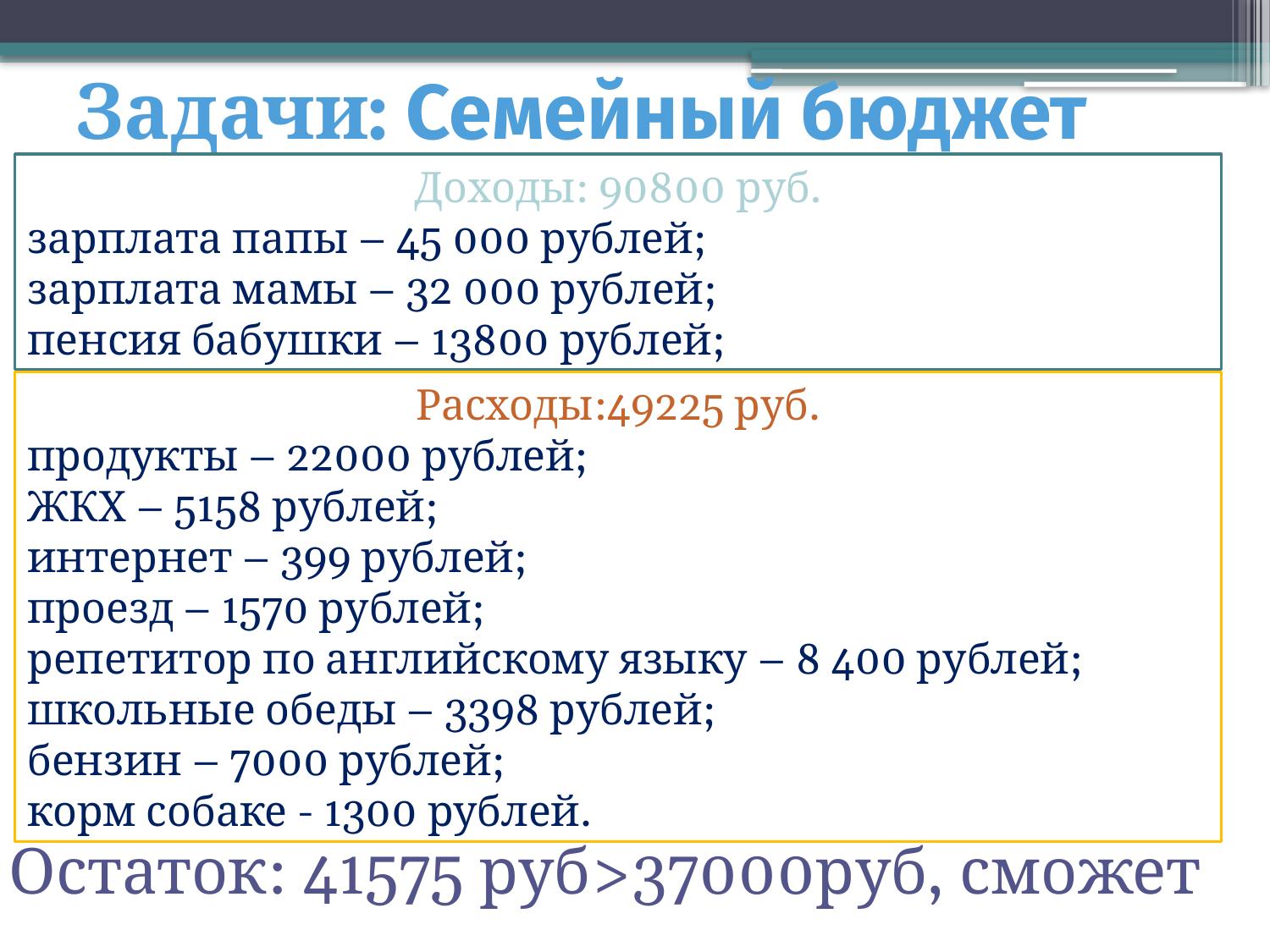

# Задачи: Семейный бюджет
Доходы: 90800 руб.
зарплата папы – 45 000 рублей;
зарплата мамы – 32 000 рублей;
пенсия бабушки – 13800 рублей;
Расходы:49225 руб.
продукты – 22000 рублей;
ЖКХ – 5158 рублей;
интернет – 399 рублей;
проезд – 1570 рублей;
репетитор по английскому языку – 8 400 рублей;
школьные обеды – 3398 рублей;
бензин – 7000 рублей;
корм собаке - 1300 рублей.
Остаток: 41575 руб>37000руб, сможет